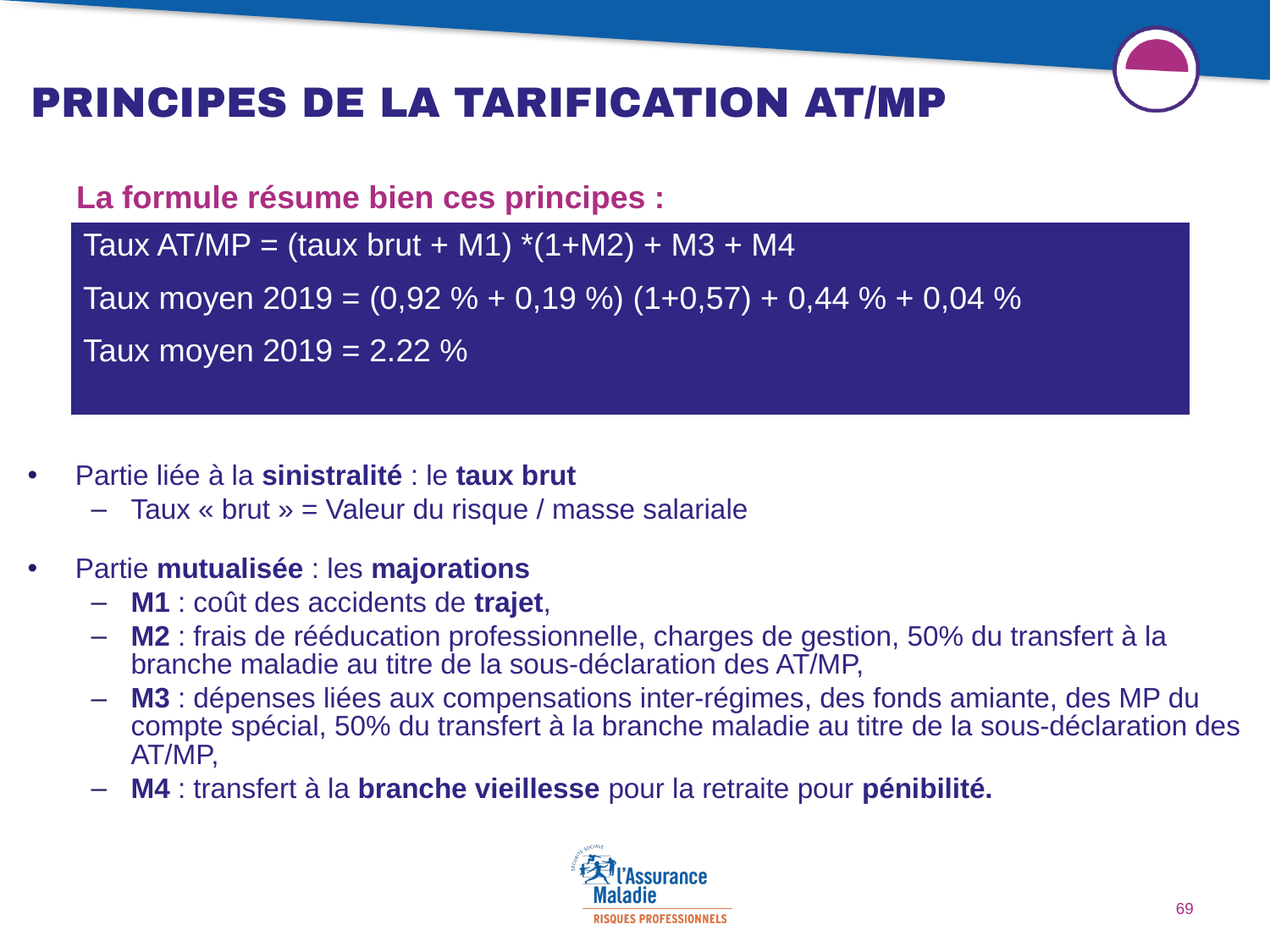

# Principes de la tarification AT/MP
La formule résume bien ces principes :

| Taux AT/MP = (taux brut + M1) \*(1+M2) + M3 + M4 Taux moyen 2019 = (0,92 % + 0,19 %) (1+0,57) + 0,44 % + 0,04 % Taux moyen 2019 = 2.22 % |
| --- |
Partie liée à la sinistralité : le taux brut
Taux « brut » = Valeur du risque / masse salariale

Partie mutualisée : les majorations
M1 : coût des accidents de trajet,
M2 : frais de rééducation professionnelle, charges de gestion, 50% du transfert à la branche maladie au titre de la sous-déclaration des AT/MP,
M3 : dépenses liées aux compensations inter-régimes, des fonds amiante, des MP du compte spécial, 50% du transfert à la branche maladie au titre de la sous-déclaration des AT/MP,
M4 : transfert à la branche vieillesse pour la retraite pour pénibilité.
69